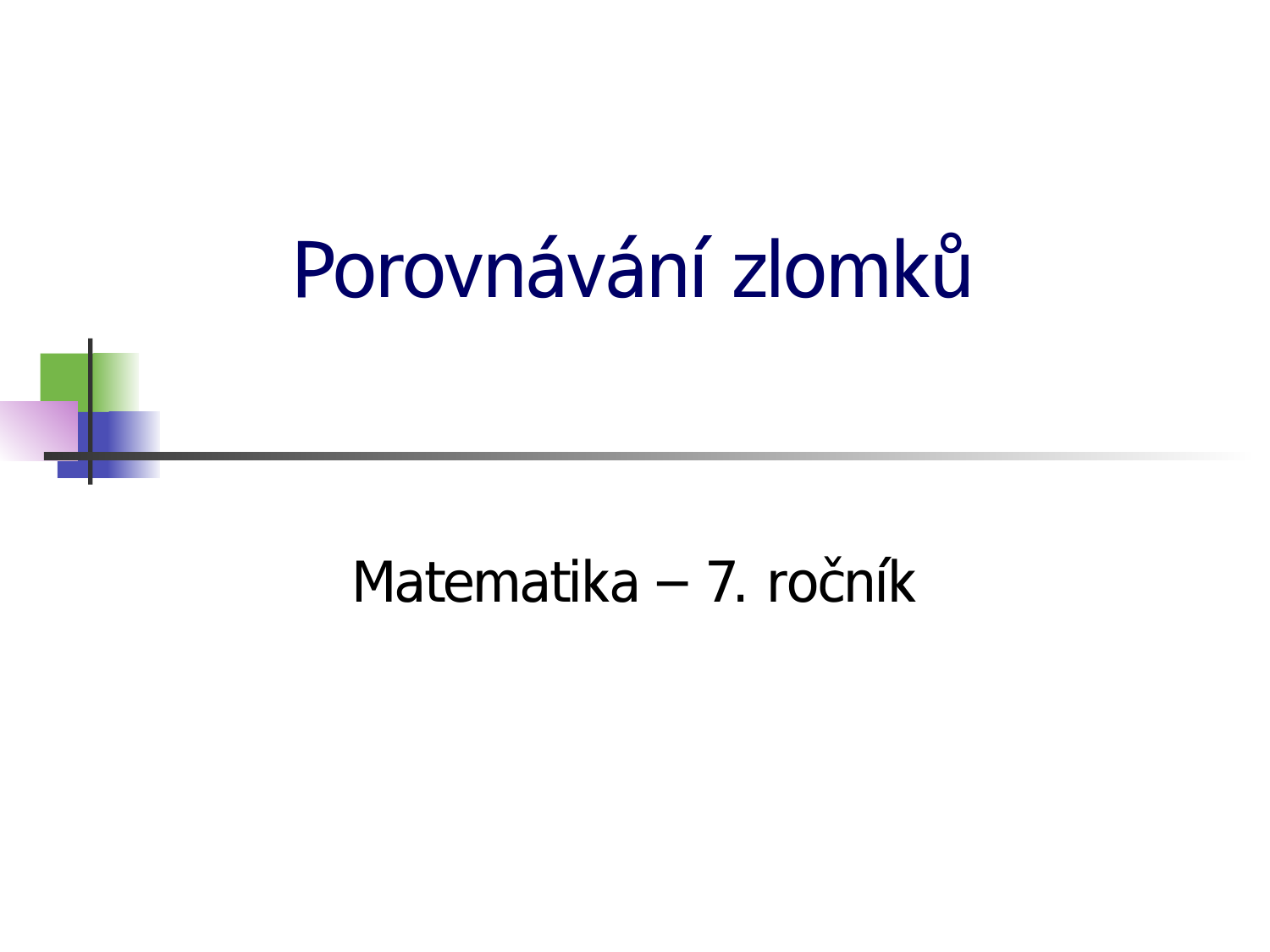

# Porovnávání zlomků
Matematika – 7. ročník